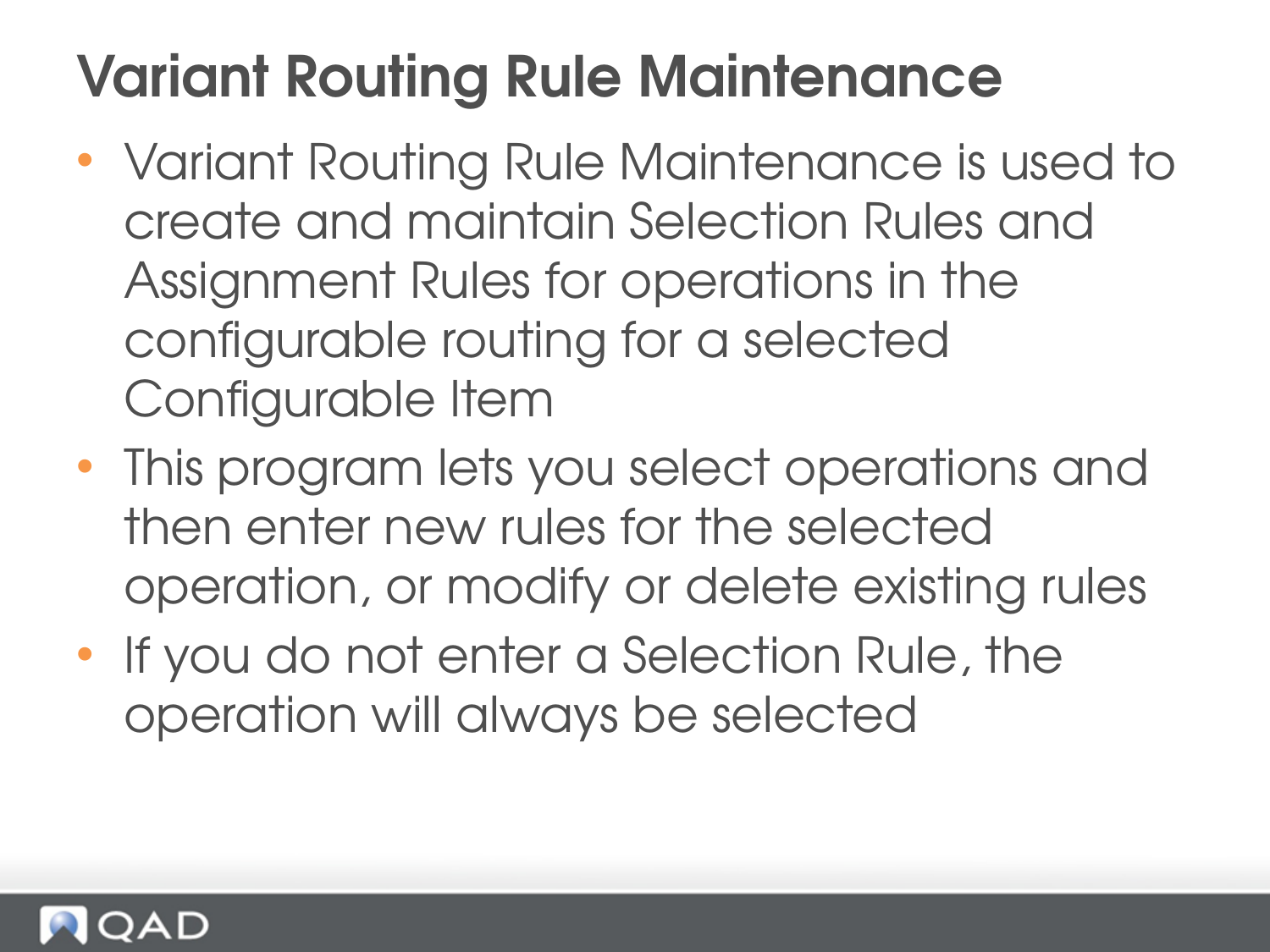

# Variant Routing Rule Maintenance
Variant Routing Rule Maintenance is used to create and maintain Selection Rules and Assignment Rules for operations in the configurable routing for a selected Configurable Item
This program lets you select operations and then enter new rules for the selected operation, or modify or delete existing rules
If you do not enter a Selection Rule, the operation will always be selected